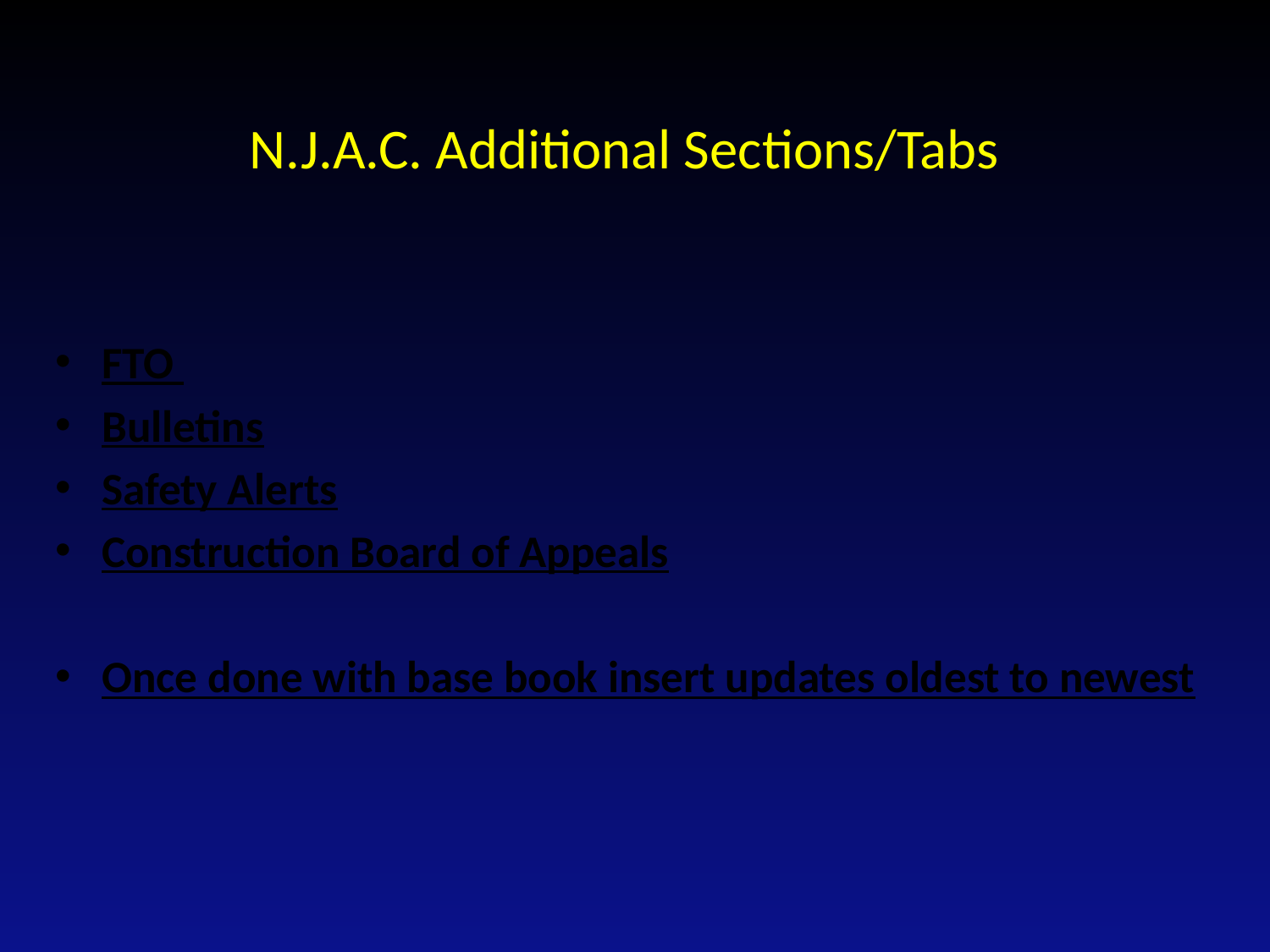

# N.J.A.C. Additional Sections/Tabs
FTO
Bulletins
Safety Alerts
Construction Board of Appeals

Once done with base book insert updates oldest to newest